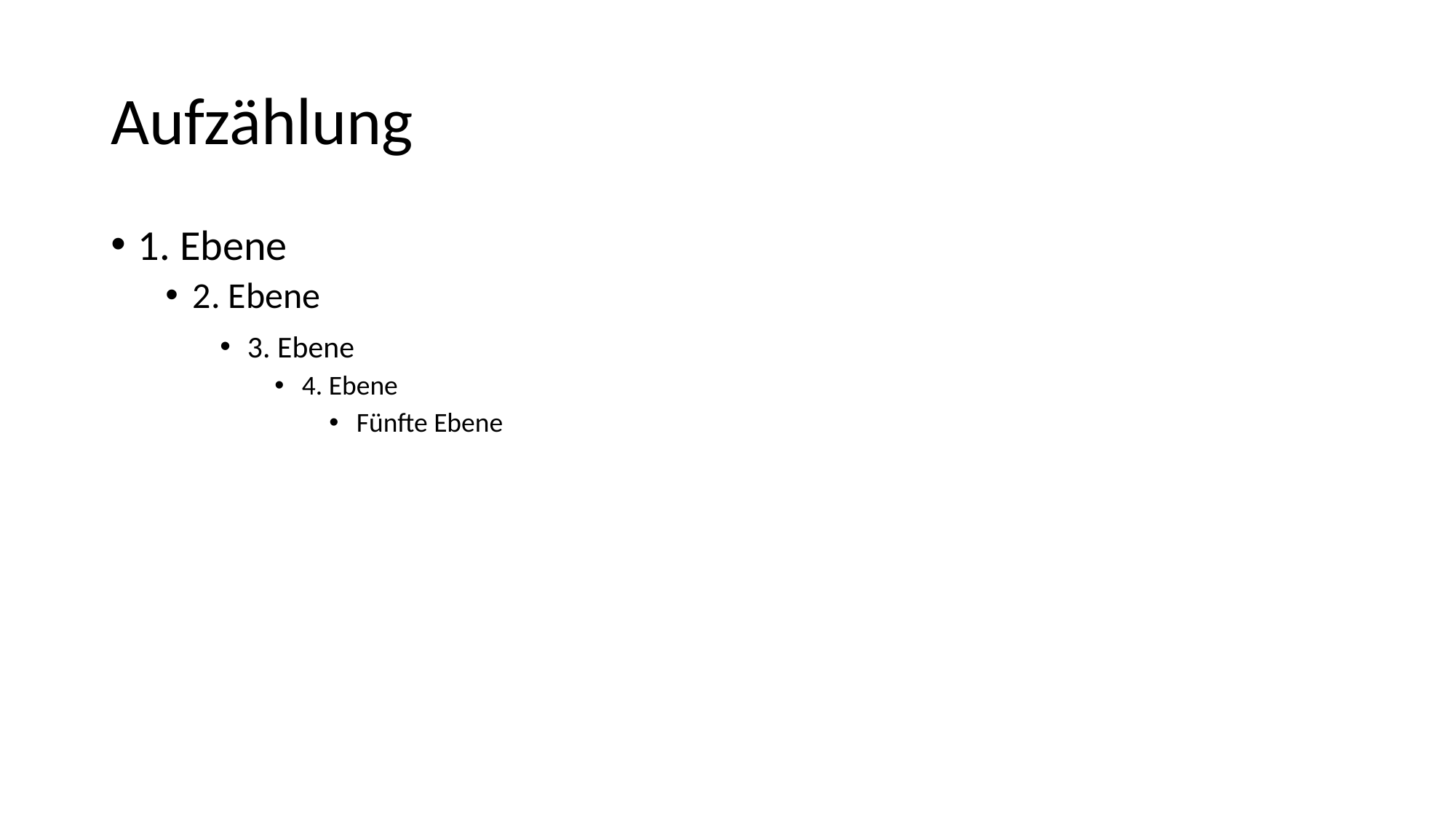

# Aufzählung
1. Ebene
2. Ebene
3. Ebene
4. Ebene
Fünfte Ebene